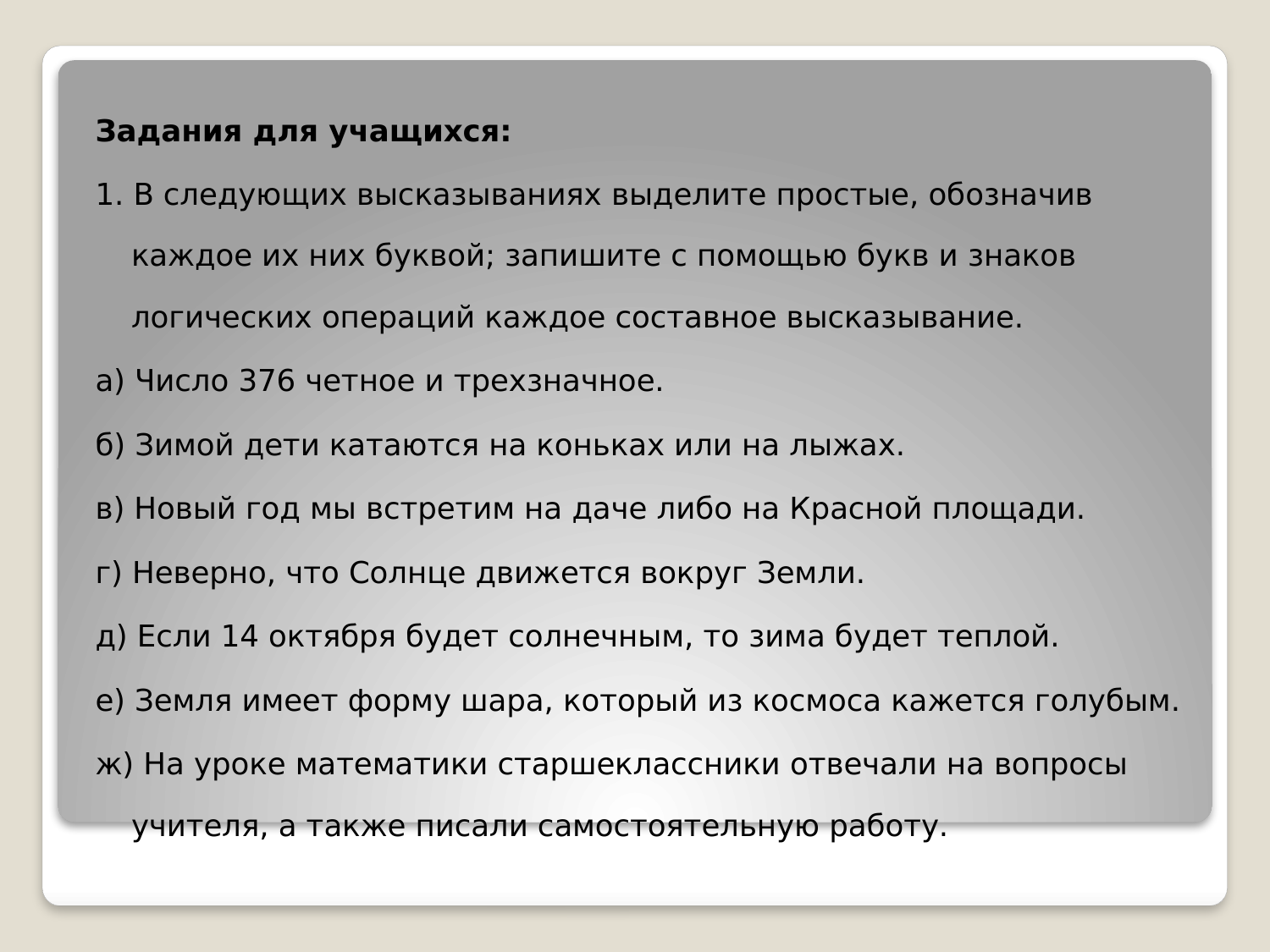

Задания для учащихся:
1. В следующих высказываниях выделите простые, обозначив каждое их них буквой; запишите с помощью букв и знаков логических операций каждое составное высказывание.
а) Число 376 четное и трехзначное.
б) Зимой дети катаются на коньках или на лыжах.
в) Новый год мы встретим на даче либо на Красной площади.
г) Неверно, что Солнце движется вокруг Земли.
д) Если 14 октября будет солнечным, то зима будет теплой.
е) Земля имеет форму шара, который из космоса кажется голубым.
ж) На уроке математики старшеклассники отвечали на вопросы учителя, а также писали самостоятельную работу.